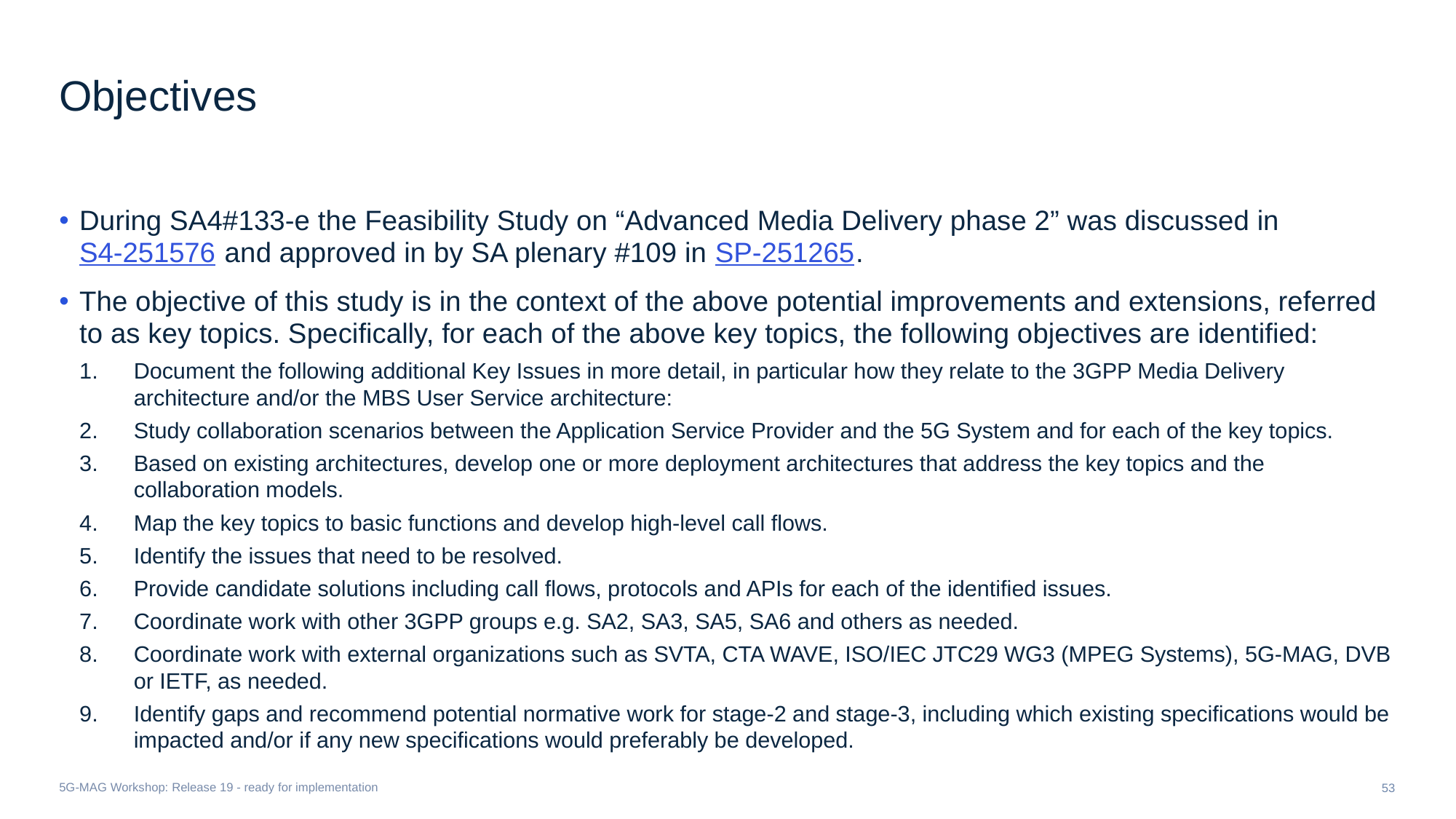

# Objectives

During SA4#133-e the Feasibility Study on “Advanced Media Delivery phase 2” was discussed in  S4-251576 and approved in by SA plenary #109 in SP-251265.
The objective of this study is in the context of the above potential improvements and extensions, referred to as key topics. Specifically, for each of the above key topics, the following objectives are identified:
Document the following additional Key Issues in more detail, in particular how they relate to the 3GPP Media Delivery architecture and/or the MBS User Service architecture:
Study collaboration scenarios between the Application Service Provider and the 5G System and for each of the key topics.
Based on existing architectures, develop one or more deployment architectures that address the key topics and the collaboration models.
Map the key topics to basic functions and develop high-level call flows.
Identify the issues that need to be resolved.
Provide candidate solutions including call flows, protocols and APIs for each of the identified issues.
Coordinate work with other 3GPP groups e.g. SA2, SA3, SA5, SA6 and others as needed.
Coordinate work with external organizations such as SVTA, CTA WAVE, ISO/IEC JTC29 WG3 (MPEG Systems), 5G-MAG, DVB or IETF, as needed.
Identify gaps and recommend potential normative work for stage-2 and stage-3, including which existing specifications would be impacted and/or if any new specifications would preferably be developed.

5G-MAG Workshop: Release 19 - ready for implementation